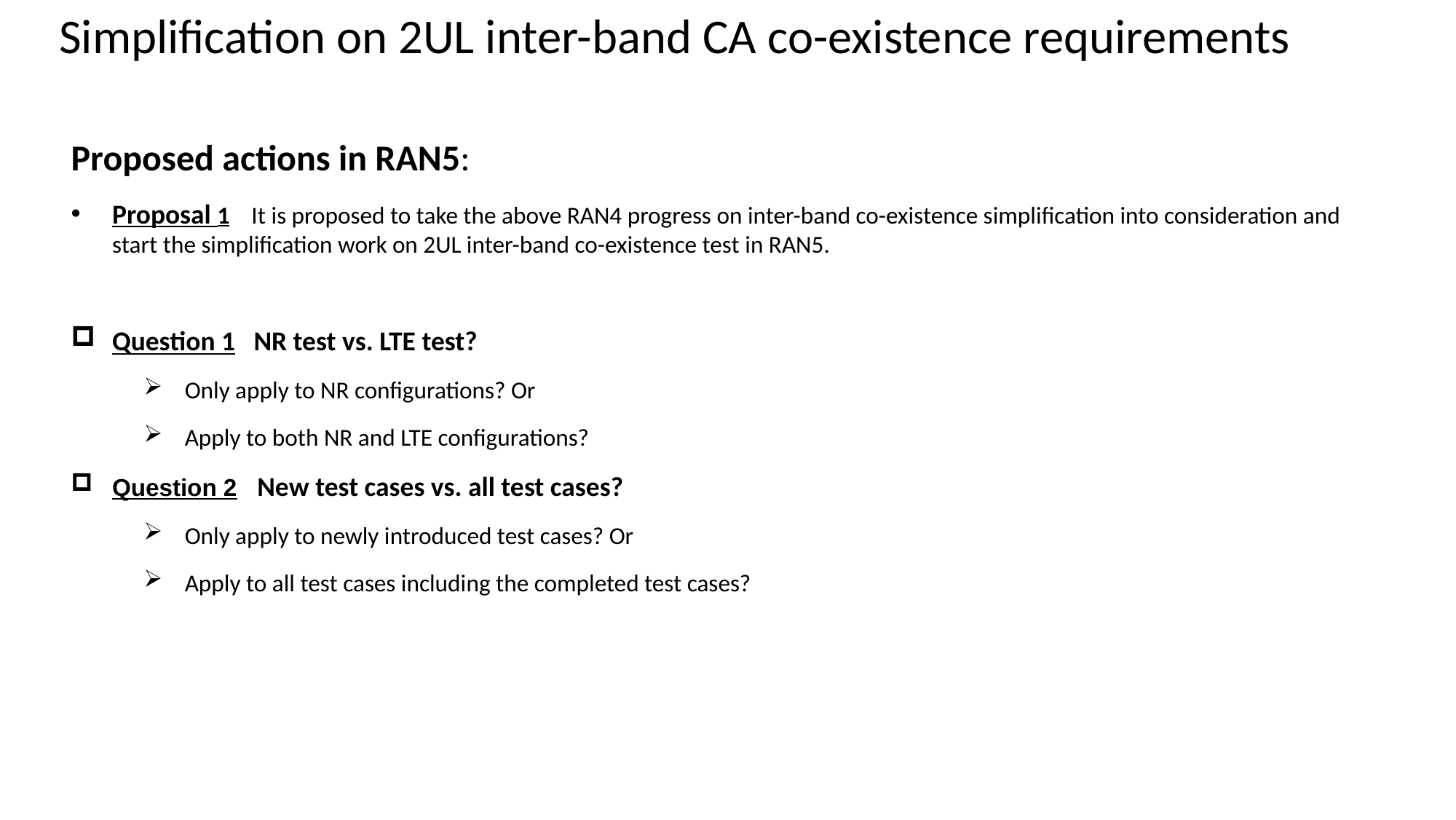

# Simplification on 2UL inter-band CA co-existence requirements
Proposed actions in RAN5:
Proposal 1    It is proposed to take the above RAN4 progress on inter-band co-existence simplification into consideration and start the simplification work on 2UL inter-band co-existence test in RAN5.

Question 1   NR test vs. LTE test?
Only apply to NR configurations? Or
Apply to both NR and LTE configurations?
Question 2   New test cases vs. all test cases?
Only apply to newly introduced test cases? Or
Apply to all test cases including the completed test cases?